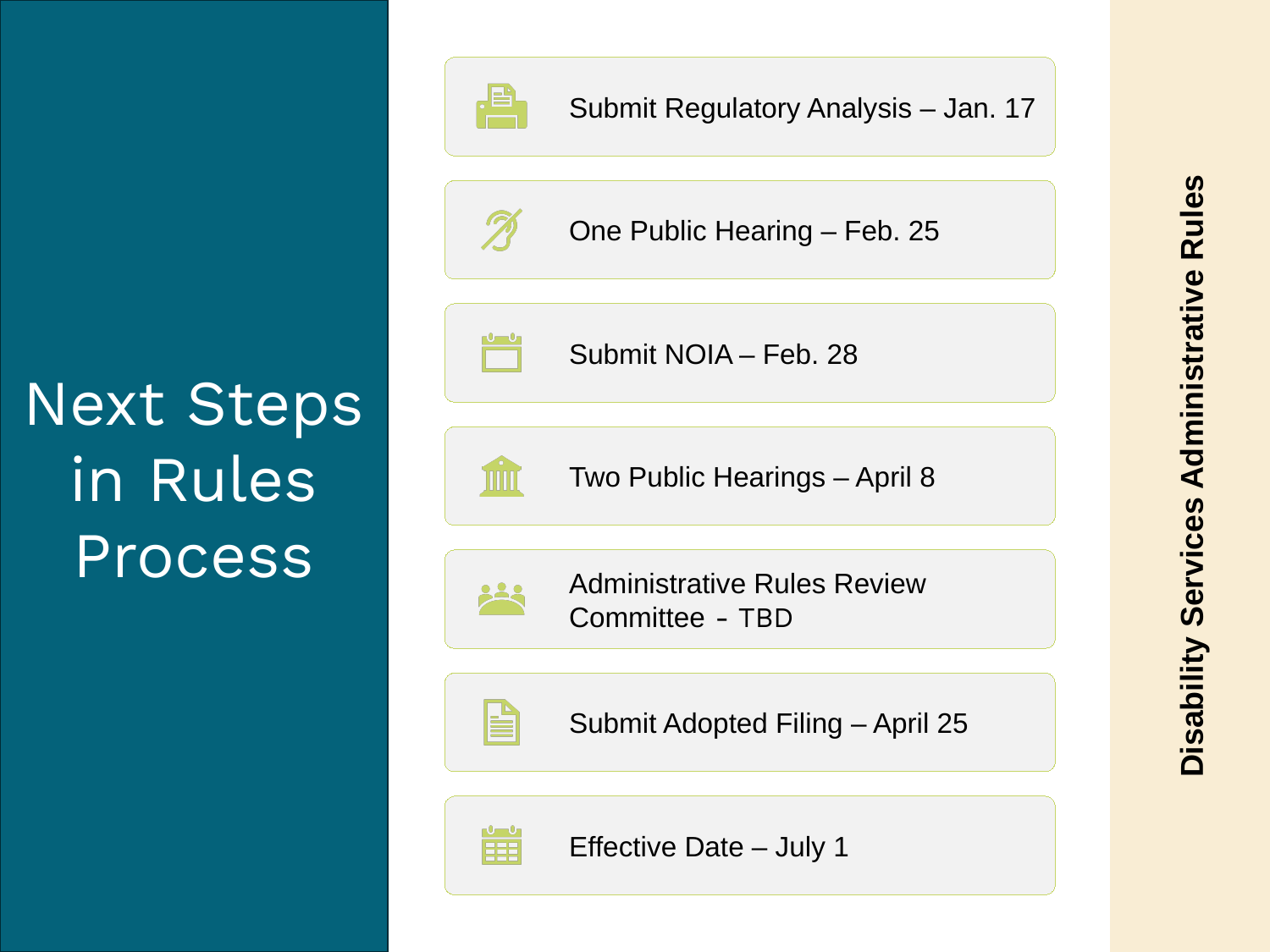

Next Steps in Rules Process
Submit Regulatory Analysis – Jan. 17
One Public Hearing – Feb. 25
Submit NOIA – Feb. 28
Two Public Hearings – April 8
Administrative Rules Review Committee - TBD
Submit Adopted Filing – April 25
Effective Date – July 1
Disability Services Administrative Rules